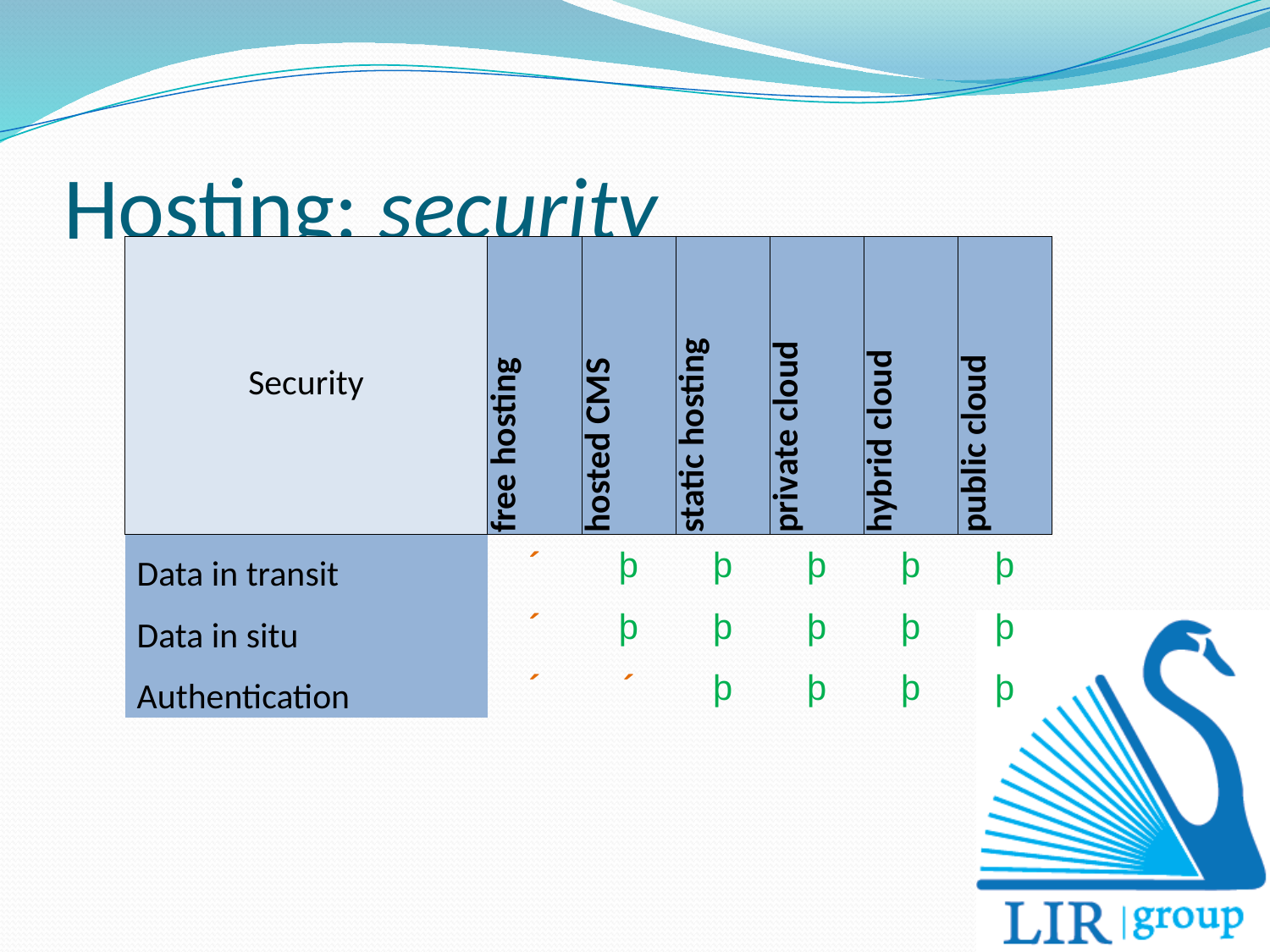

# Hosting: security
| Security | free hosting | hosted CMS | static hosting | private cloud | hybrid cloud | public cloud |
| --- | --- | --- | --- | --- | --- | --- |
| Data in transit | ´ | þ | þ | þ | þ | þ |
| Data in situ | ´ | þ | þ | þ | þ | þ |
| Authentication | ´ | ´ | þ | þ | þ | þ |